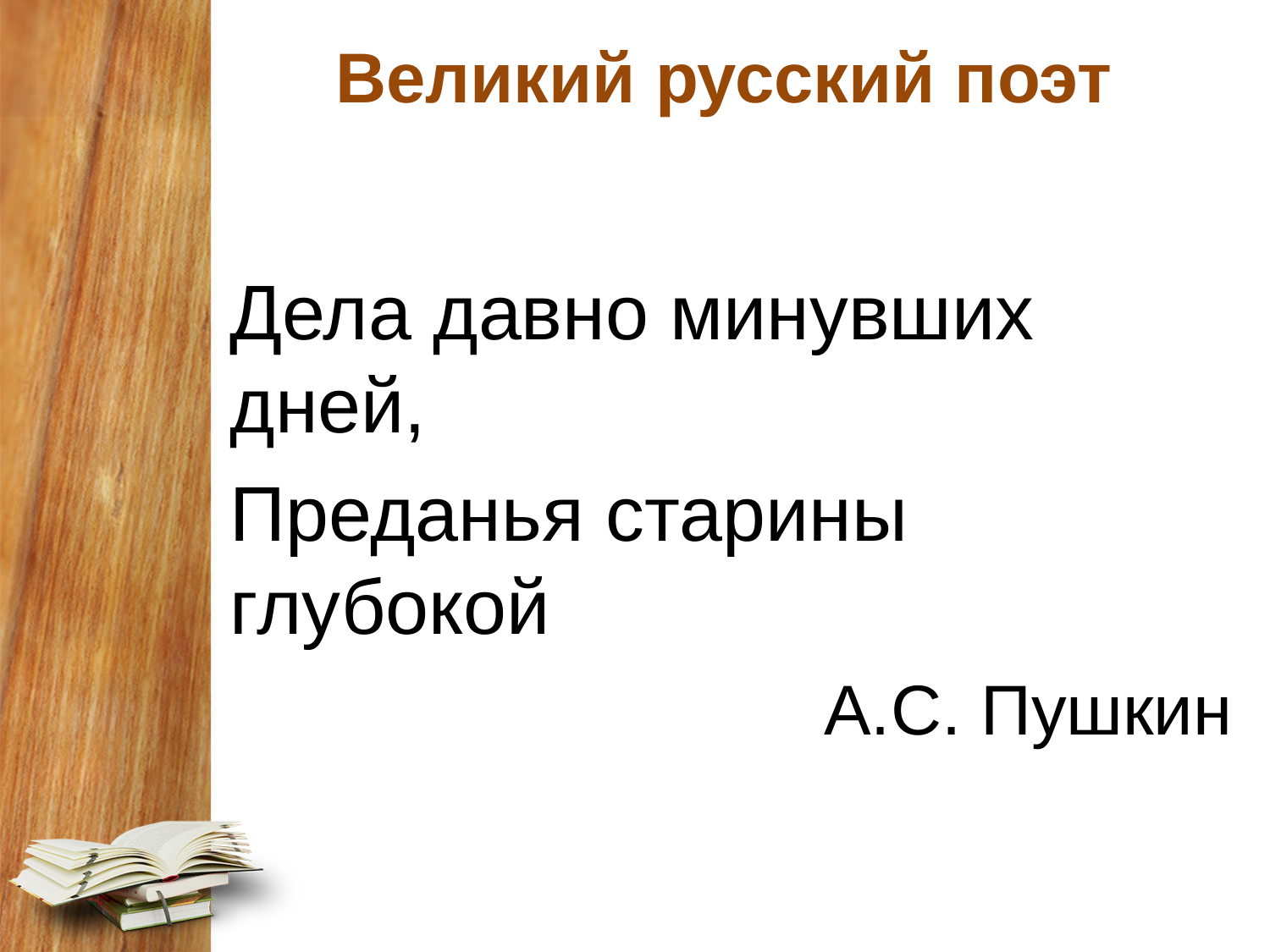

# Великий русский поэт

Дела давно минувших дней,
Преданья старины глубокой
А.С. Пушкин